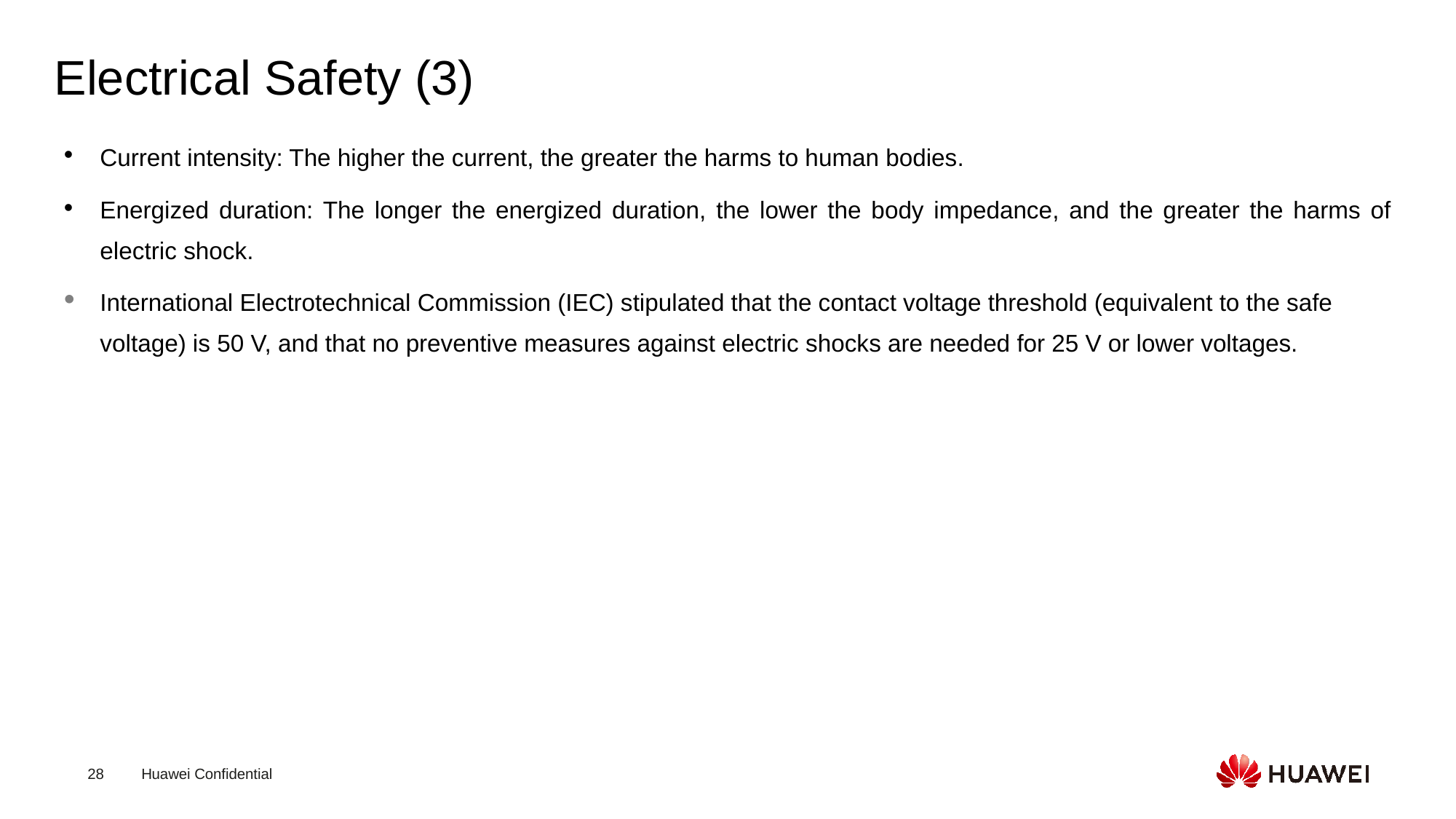

# Electrical Safety (3)
Current intensity: The higher the current, the greater the harms to human bodies.
Energized duration: The longer the energized duration, the lower the body impedance, and the greater the harms of electric shock.
International Electrotechnical Commission (IEC) stipulated that the contact voltage threshold (equivalent to the safe voltage) is 50 V, and that no preventive measures against electric shocks are needed for 25 V or lower voltages.